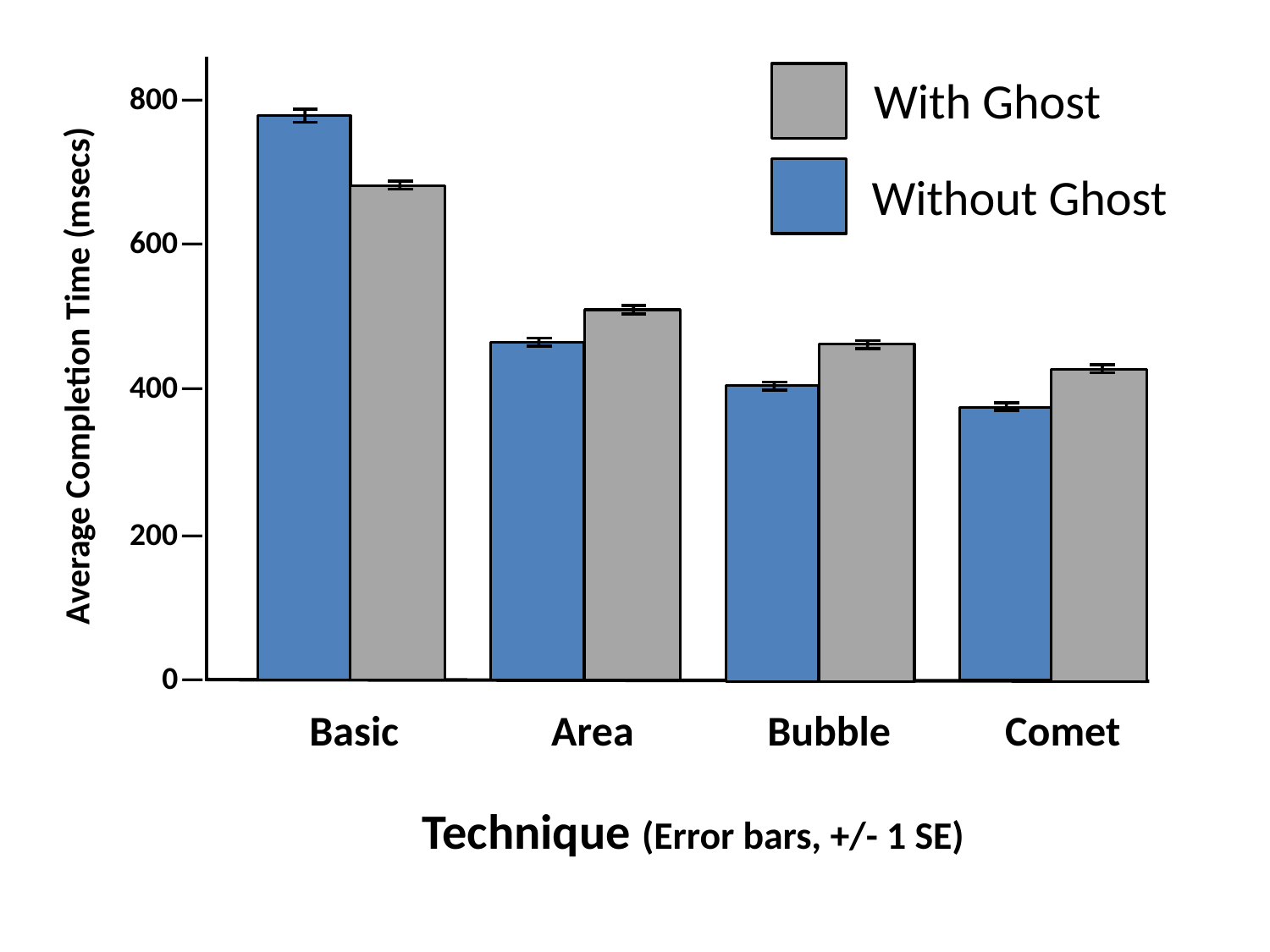

With Ghost
800―

600―

400―

200―

0―
Average Completion Time (msecs)
Basic                Area              Bubble            Comet
Technique (Error bars, +/- 1 SE)

Without Ghost